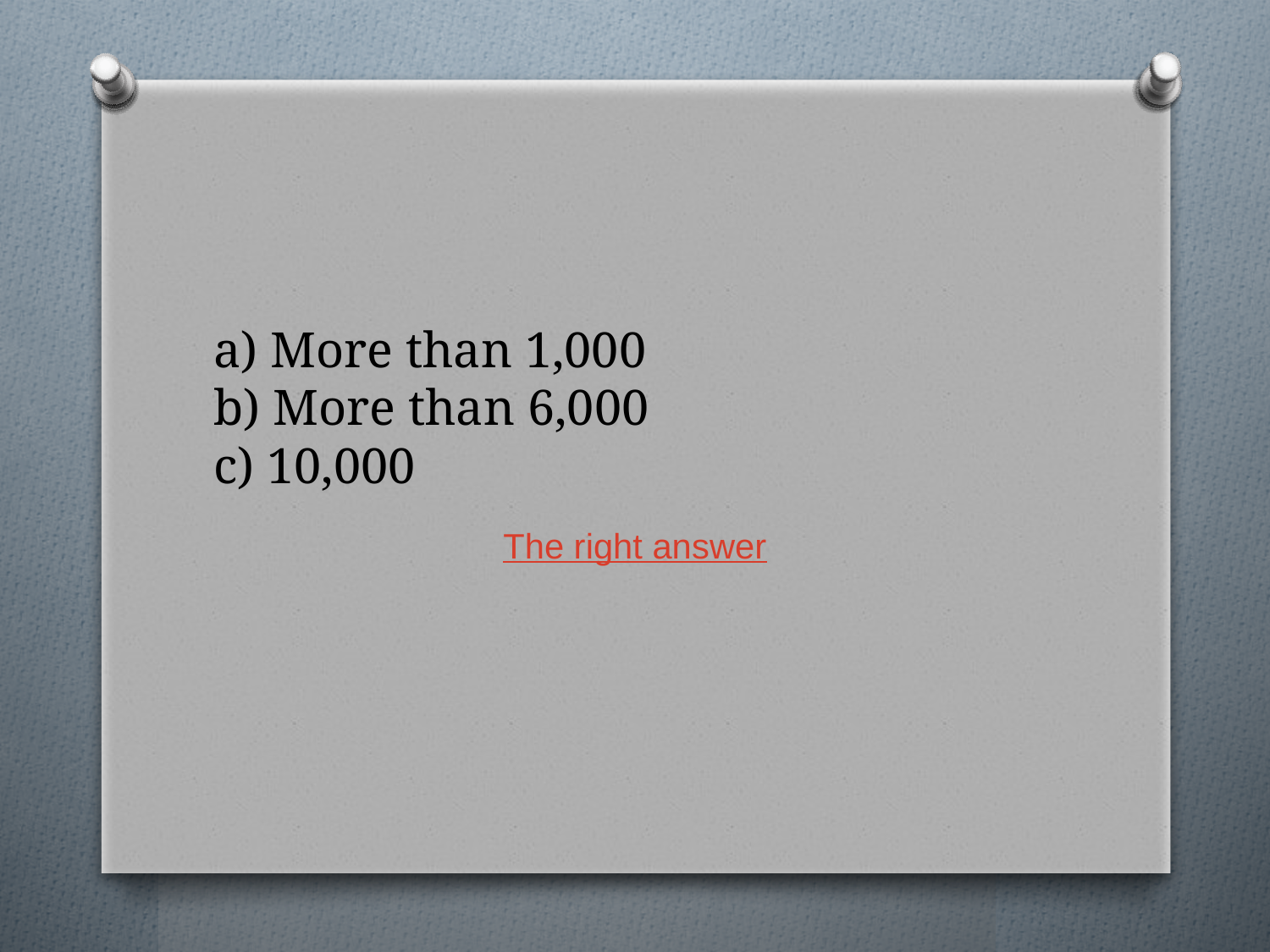

# a) More than 1,000 b) More than 6,000 c) 10,000
The right answer